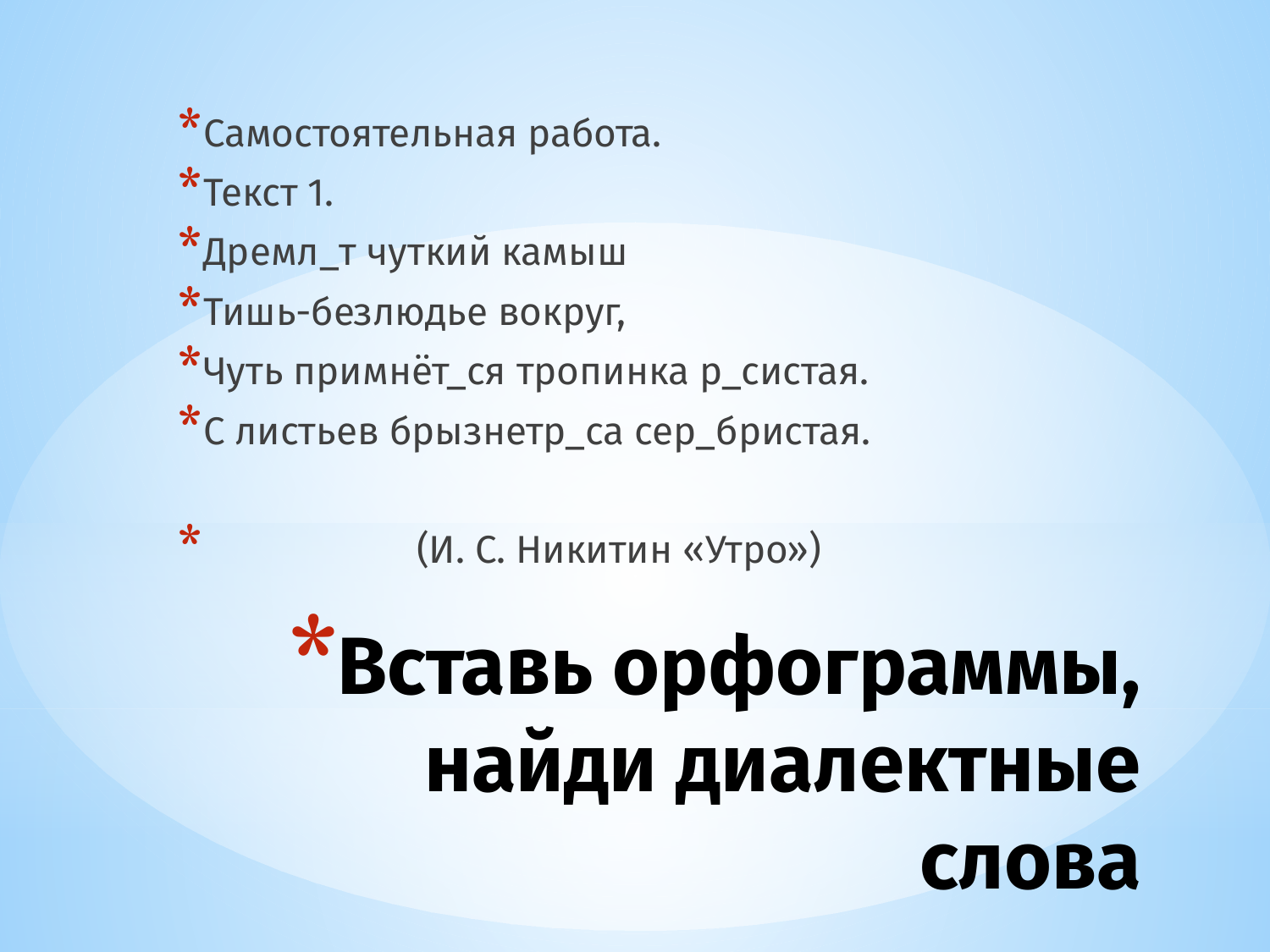

Самостоятельная работа.
Текст 1.
Дремл_т чуткий камыш
Тишь-безлюдье вокруг,
Чуть примнёт_ся тропинка р_систая.
С листьев брызнетр_са сер_бристая.

                     (И. С. Никитин «Утро»)
# Вставь орфограммы, найди диалектные слова